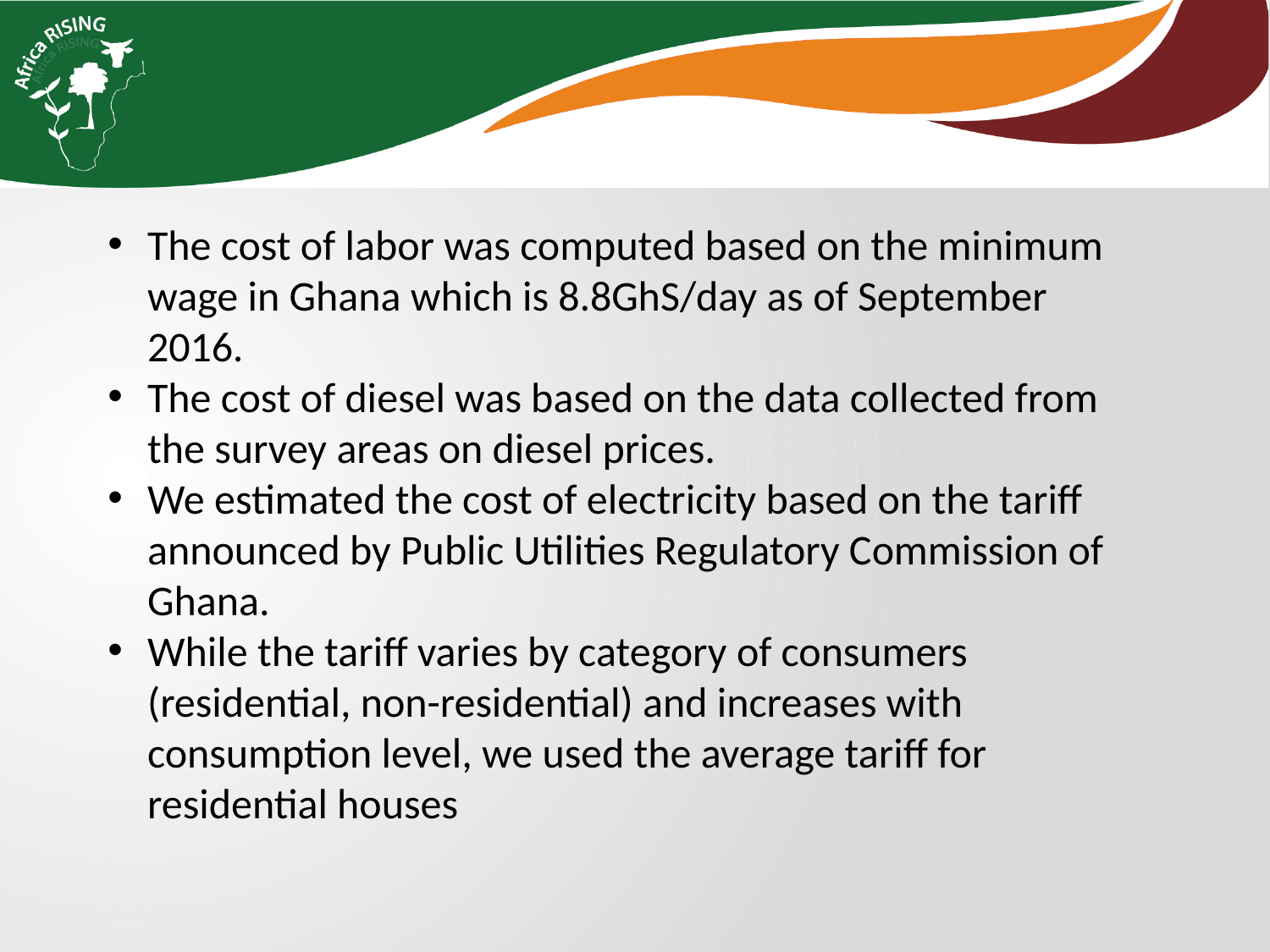

The cost of labor was computed based on the minimum wage in Ghana which is 8.8GhS/day as of September 2016.
The cost of diesel was based on the data collected from the survey areas on diesel prices.
We estimated the cost of electricity based on the tariff announced by Public Utilities Regulatory Commission of Ghana.
While the tariff varies by category of consumers (residential, non-residential) and increases with consumption level, we used the average tariff for residential houses